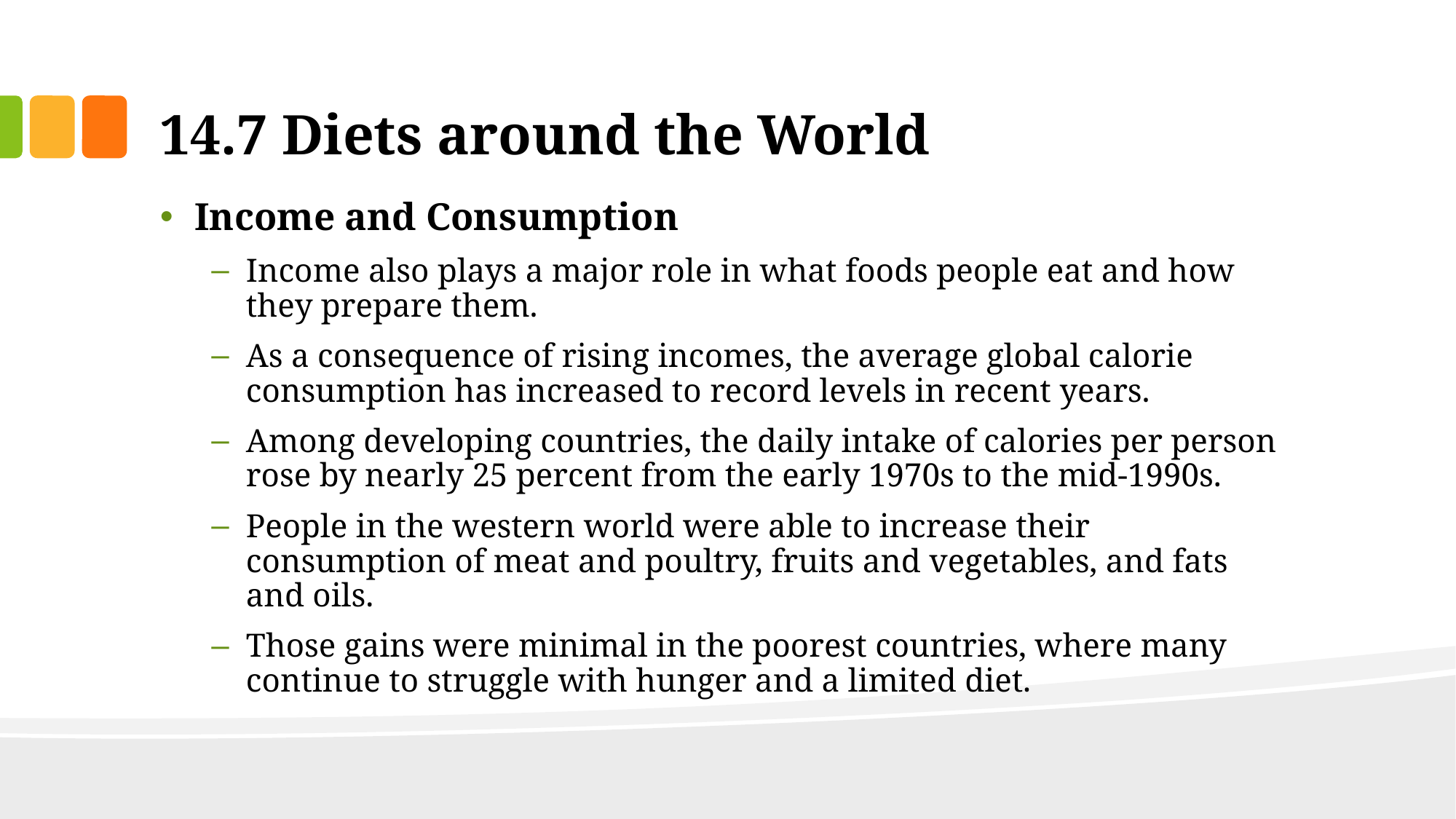

# 14.7 Diets around the World
Income and Consumption
Income also plays a major role in what foods people eat and how they prepare them.
As a consequence of rising incomes, the average global calorie consumption has increased to record levels in recent years.
Among developing countries, the daily intake of calories per person rose by nearly 25 percent from the early 1970s to the mid-1990s.
People in the western world were able to increase their consumption of meat and poultry, fruits and vegetables, and fats and oils.
Those gains were minimal in the poorest countries, where many continue to struggle with hunger and a limited diet.